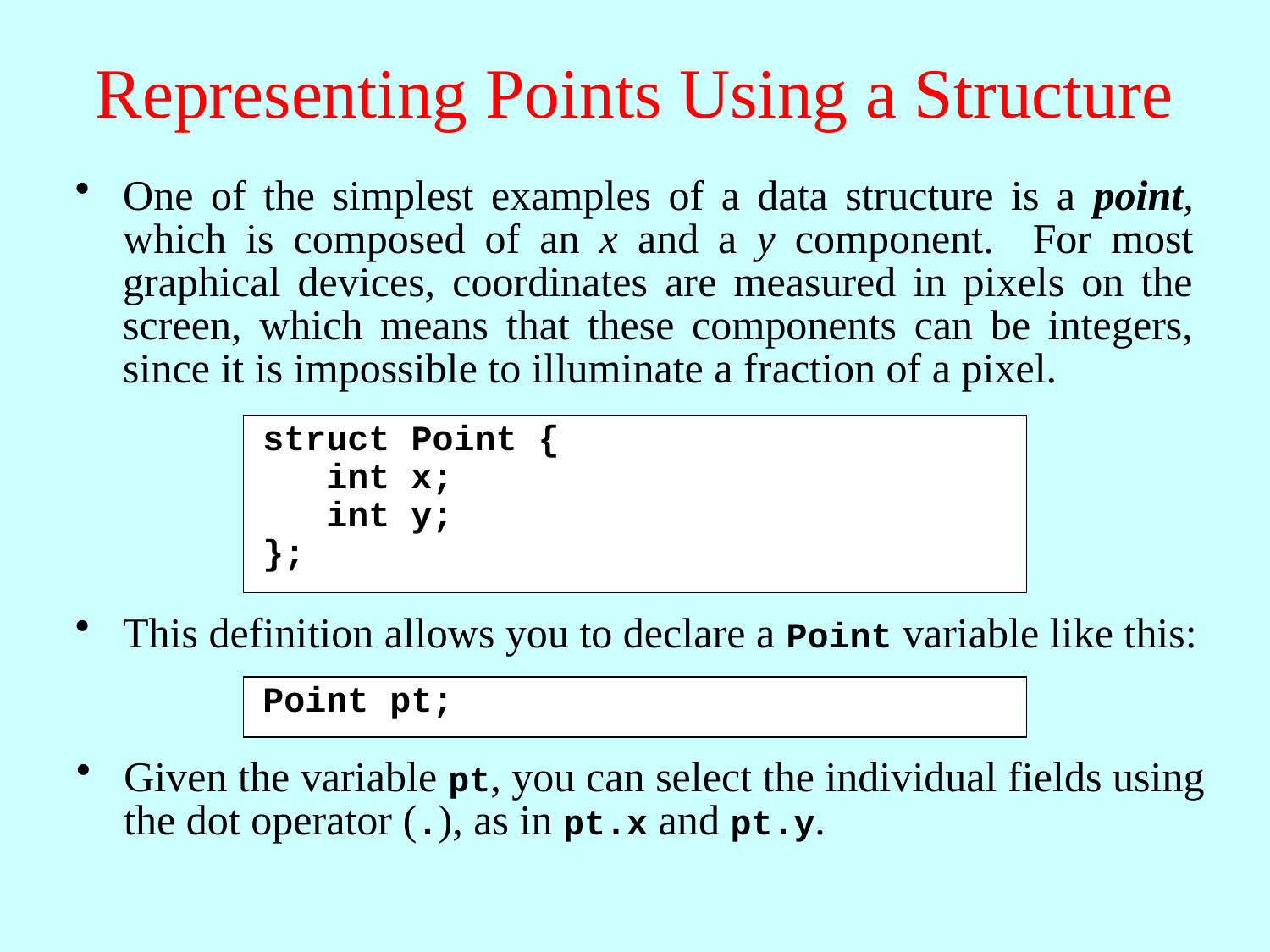

# Representing Points Using a Structure
One of the simplest examples of a data structure is a point, which is composed of an x and a y component.  For most graphical devices, coordinates are measured in pixels on the screen, which means that these components can be integers, since it is impossible to illuminate a fraction of a pixel.
struct Point {
   int x;
   int y;
};

This definition allows you to declare a Point variable like this:
Point pt;

Given the variable pt, you can select the individual fields using the dot operator (.), as in pt.x and pt.y.